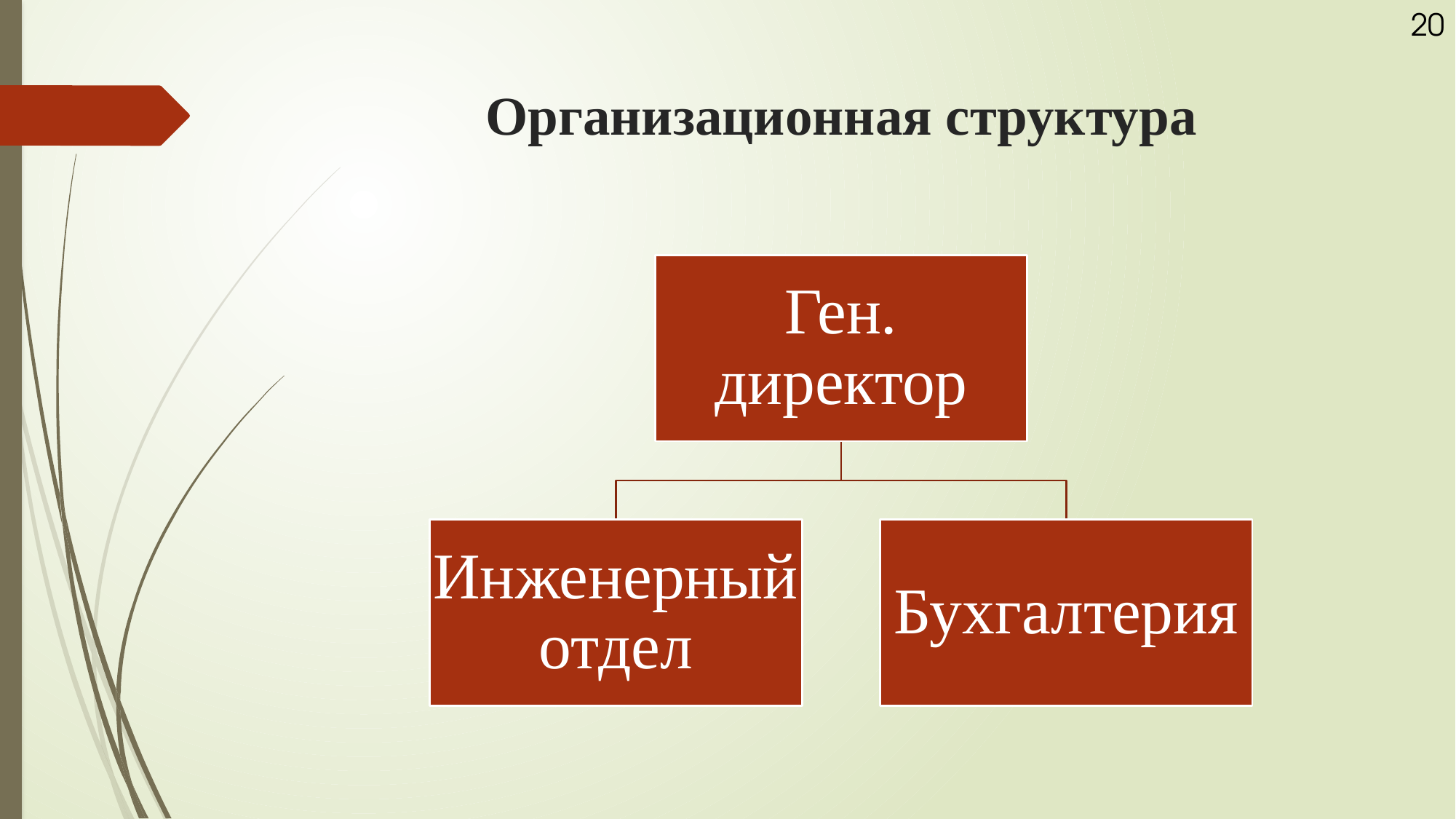

20
# Организационная структура
Ген. директор
Инженерный отдел
Бухгалтерия